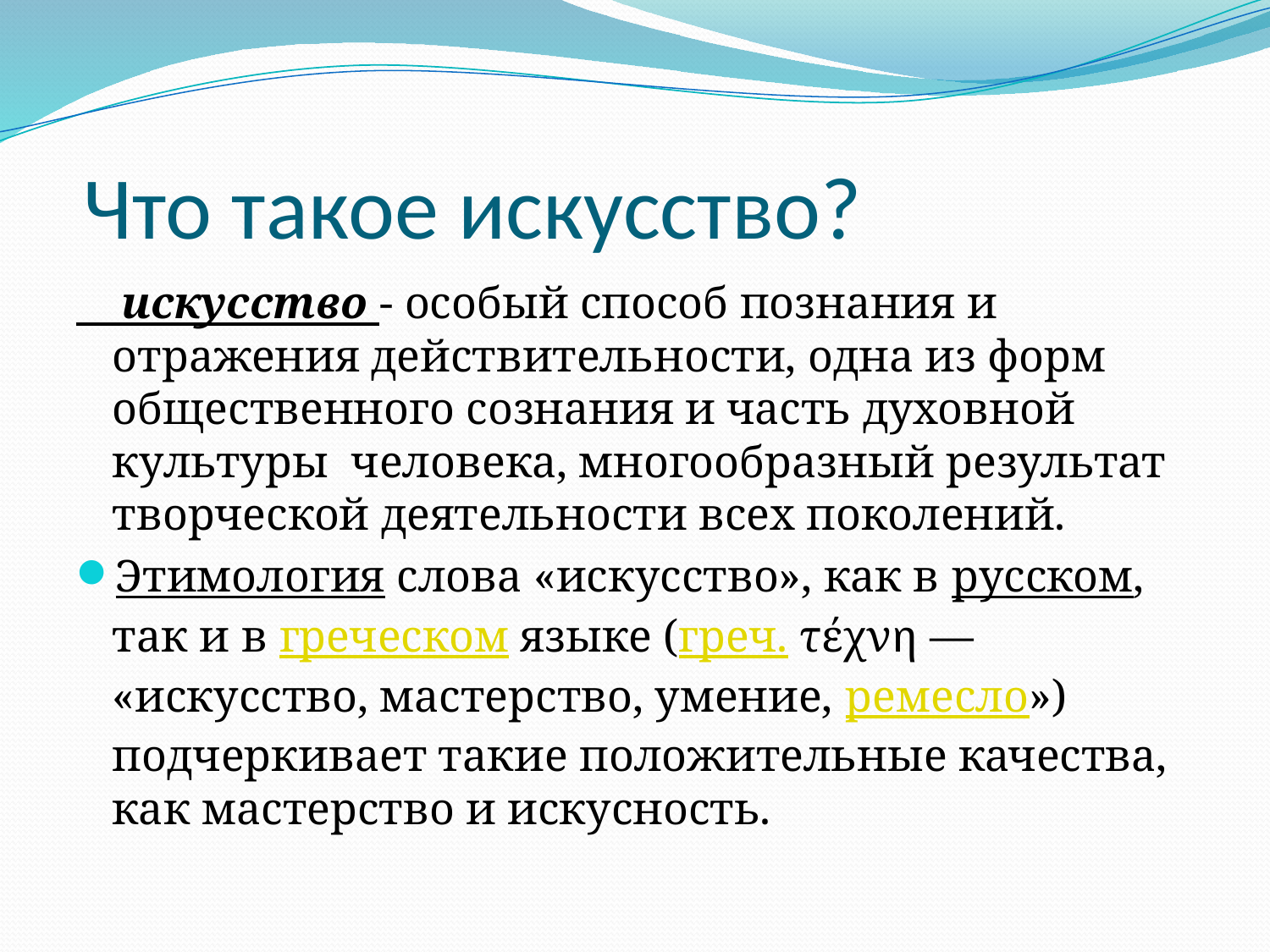

# Что такое искусство?
    искусство - особый способ познания и отражения действительности, одна из форм общественного сознания и часть духовной культуры  человека, многообразный результат творческой деятельности всех поколений.
Этимология слова «искусство», как в русском, так и в греческом языке (греч. τέχνη — «искусство, мастерство, умение, ремесло») подчеркивает такие положительные качества, как мастерство и искусность.